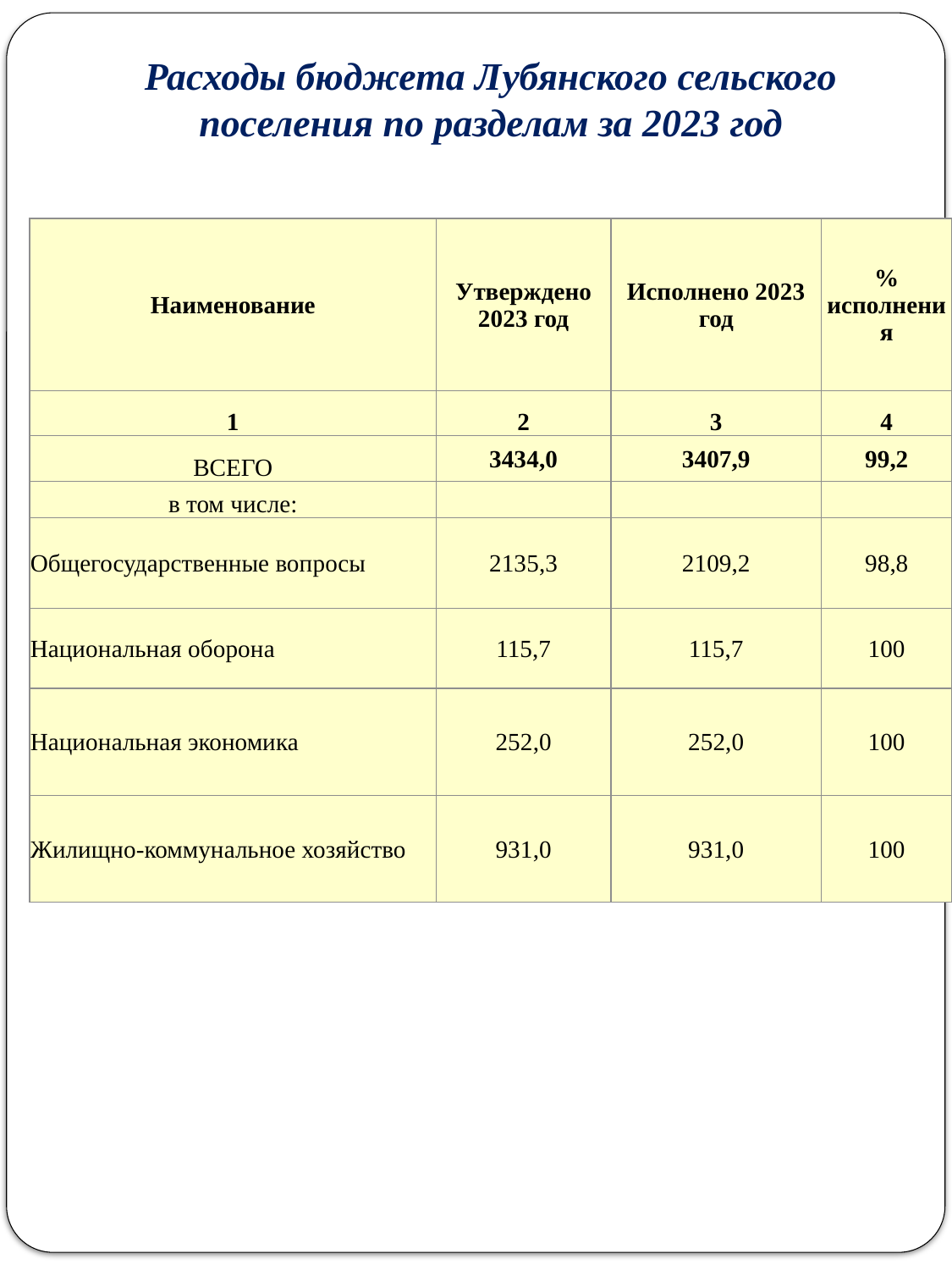

Расходы бюджета Лубянского сельского поселения по разделам за 2023 год
(тыс. рублей)
| Наименование | Утверждено 2023 год | Исполнено 2023 год | % исполнения |
| --- | --- | --- | --- |
| 1 | 2 | 3 | 4 |
| ВСЕГО | 3434,0 | 3407,9 | 99,2 |
| в том числе: |  |  |  |
| Общегосударственные вопросы | 2135,3 | 2109,2 | 98,8 |
| Национальная оборона | 115,7 | 115,7 | 100 |
| Национальная экономика | 252,0 | 252,0 | 100 |
| Жилищно-коммунальное хозяйство | 931,0 | 931,0 | 100 |